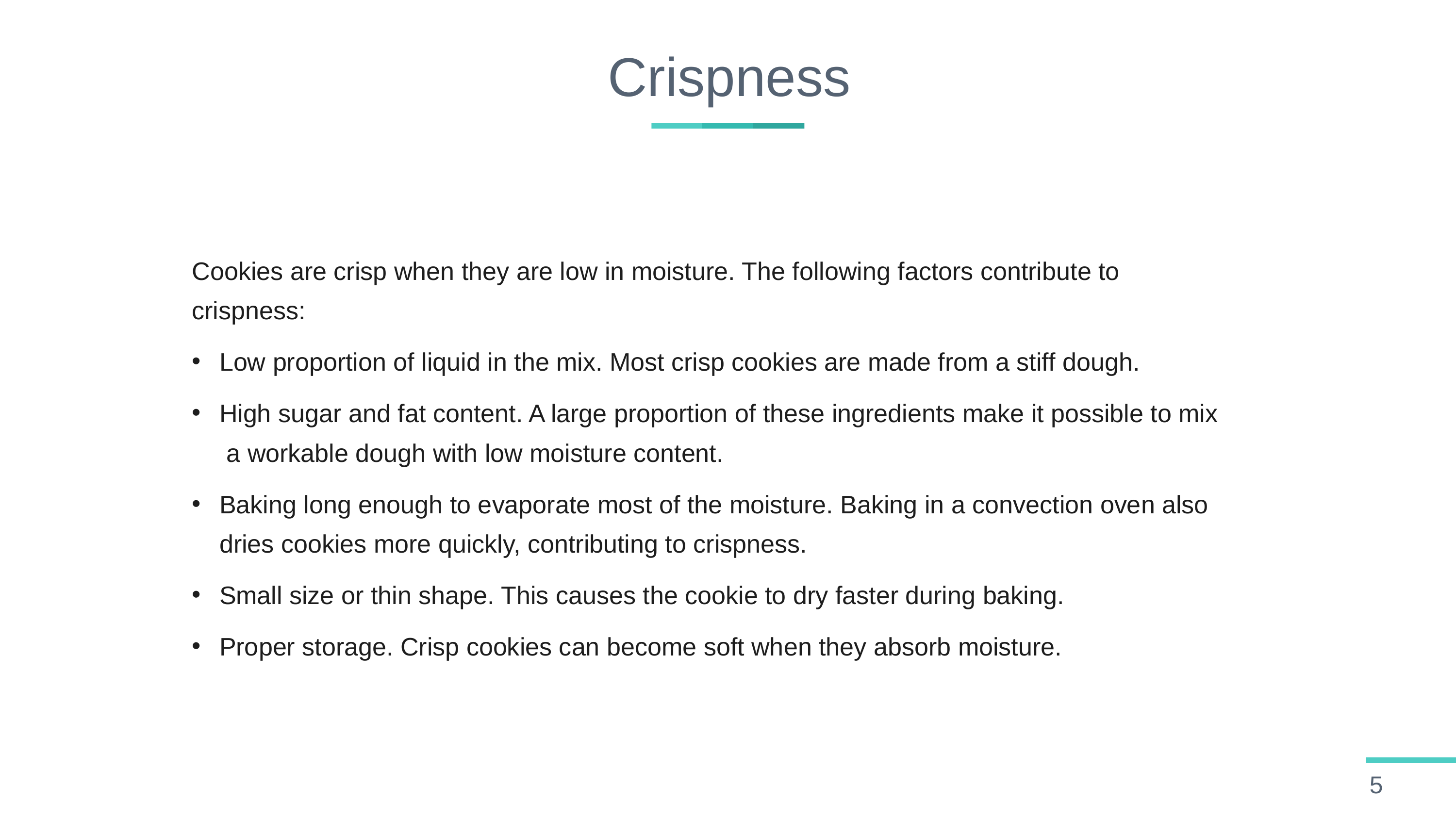

# Crispness
Cookies are crisp when they are low in moisture. The following factors contribute to crispness:
Low proportion of liquid in the mix. Most crisp cookies are made from a stiff dough.
High sugar and fat content. A large proportion of these ingredients make it possible to mix  a workable dough with low moisture content.
Baking long enough to evaporate most of the moisture. Baking in a convection oven also  dries cookies more quickly, contributing to crispness.
Small size or thin shape. This causes the cookie to dry faster during baking.
Proper storage. Crisp cookies can become soft when they absorb moisture.
5